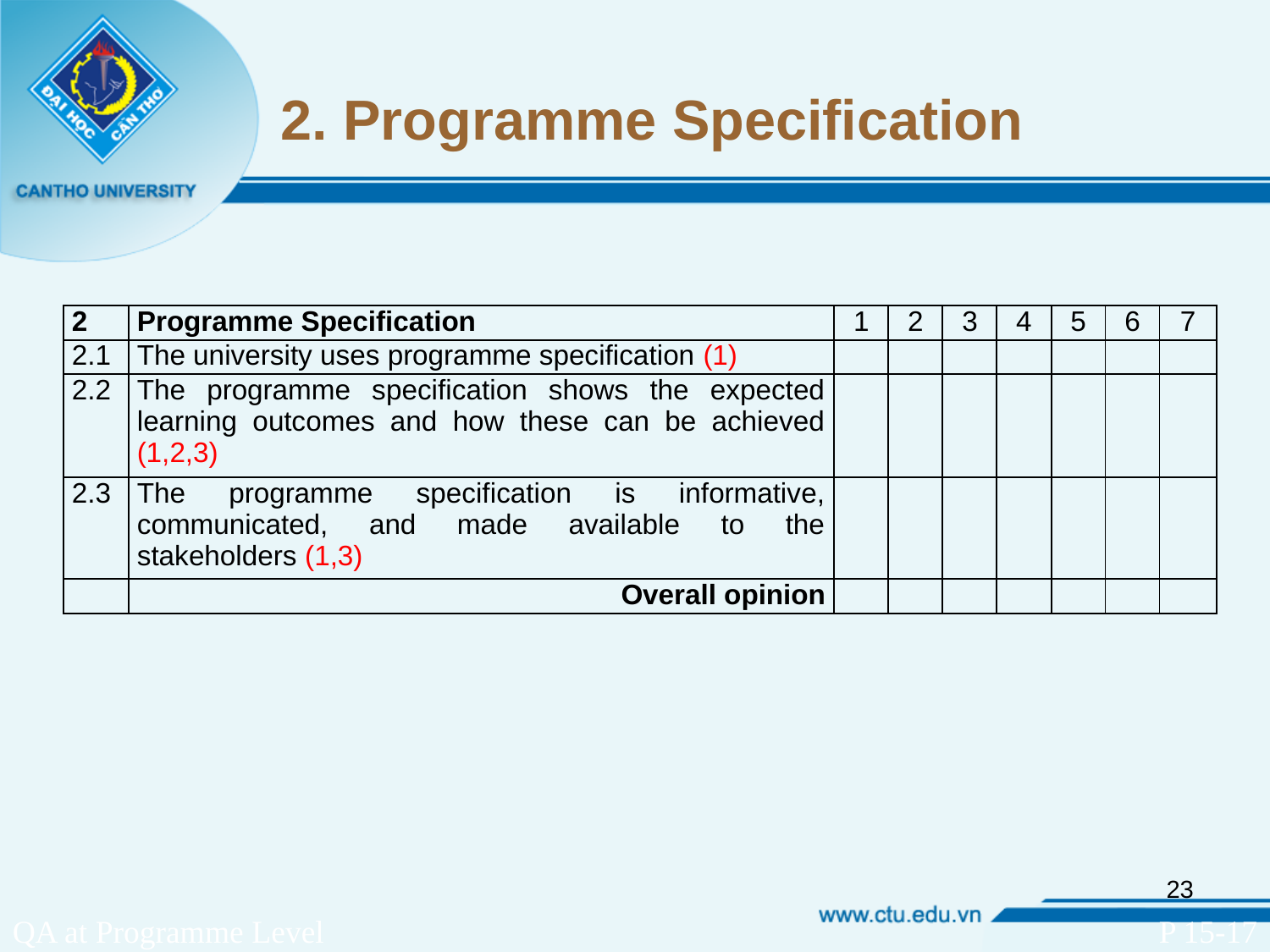

# 2. Programme Specification
| 2 | Programme Specification | 1 | 2 | 3 | 4 | 5 | 6 | 7 |
| --- | --- | --- | --- | --- | --- | --- | --- | --- |
| 2.1 | The university uses programme specification (1) |  |  |  |  |  |  |  |
| 2.2 | The programme specification shows the expected learning outcomes and how these can be achieved (1,2,3) |  |  |  |  |  |  |  |
| 2.3 | The programme specification is informative, communicated, and made available to the stakeholders (1,3) |  |  |  |  |  |  |  |
|  | Overall opinion |  |  |  |  |  |  |  |
23
QA at Programme Level
P 15-17